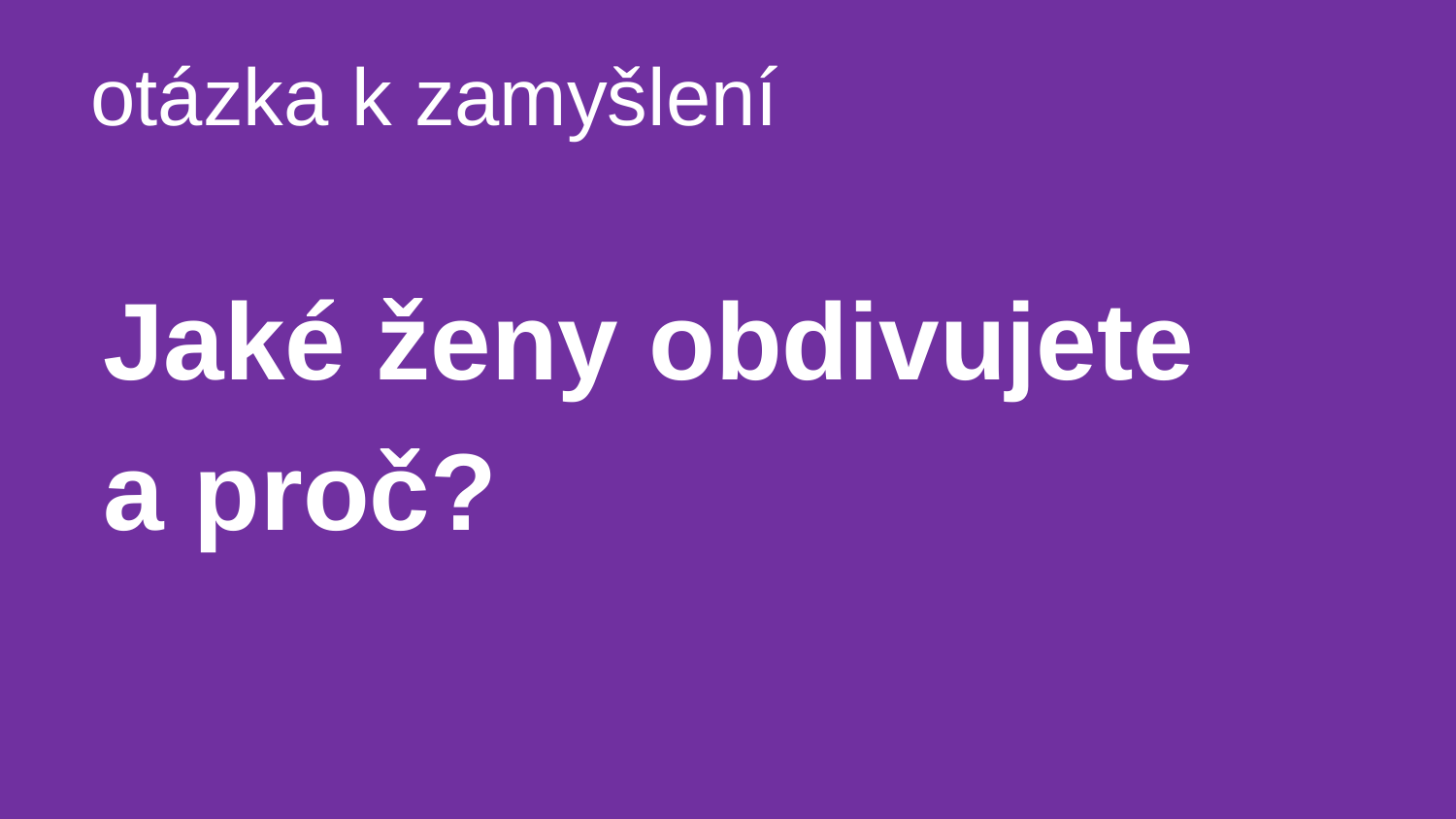

# otázka k zamyšlení

Jaké ženy obdivujete
a proč?